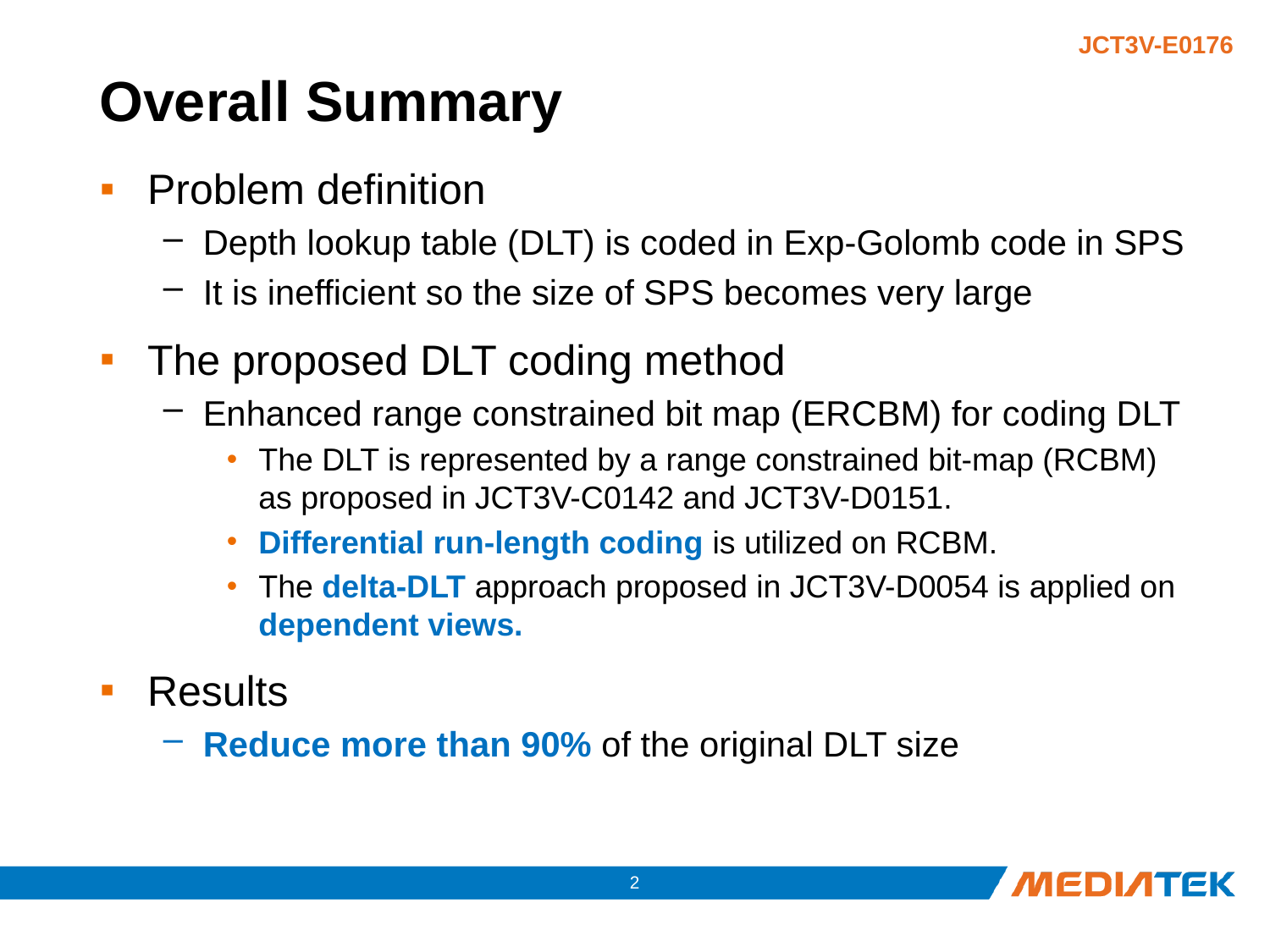

# Overall Summary
Problem definition
Depth lookup table (DLT) is coded in Exp-Golomb code in SPS
It is inefficient so the size of SPS becomes very large
The proposed DLT coding method
Enhanced range constrained bit map (ERCBM) for coding DLT
The DLT is represented by a range constrained bit-map (RCBM) as proposed in JCT3V-C0142 and JCT3V-D0151.
Differential run-length coding is utilized on RCBM.
The delta-DLT approach proposed in JCT3V-D0054 is applied on dependent views.
Results
Reduce more than 90% of the original DLT size
2